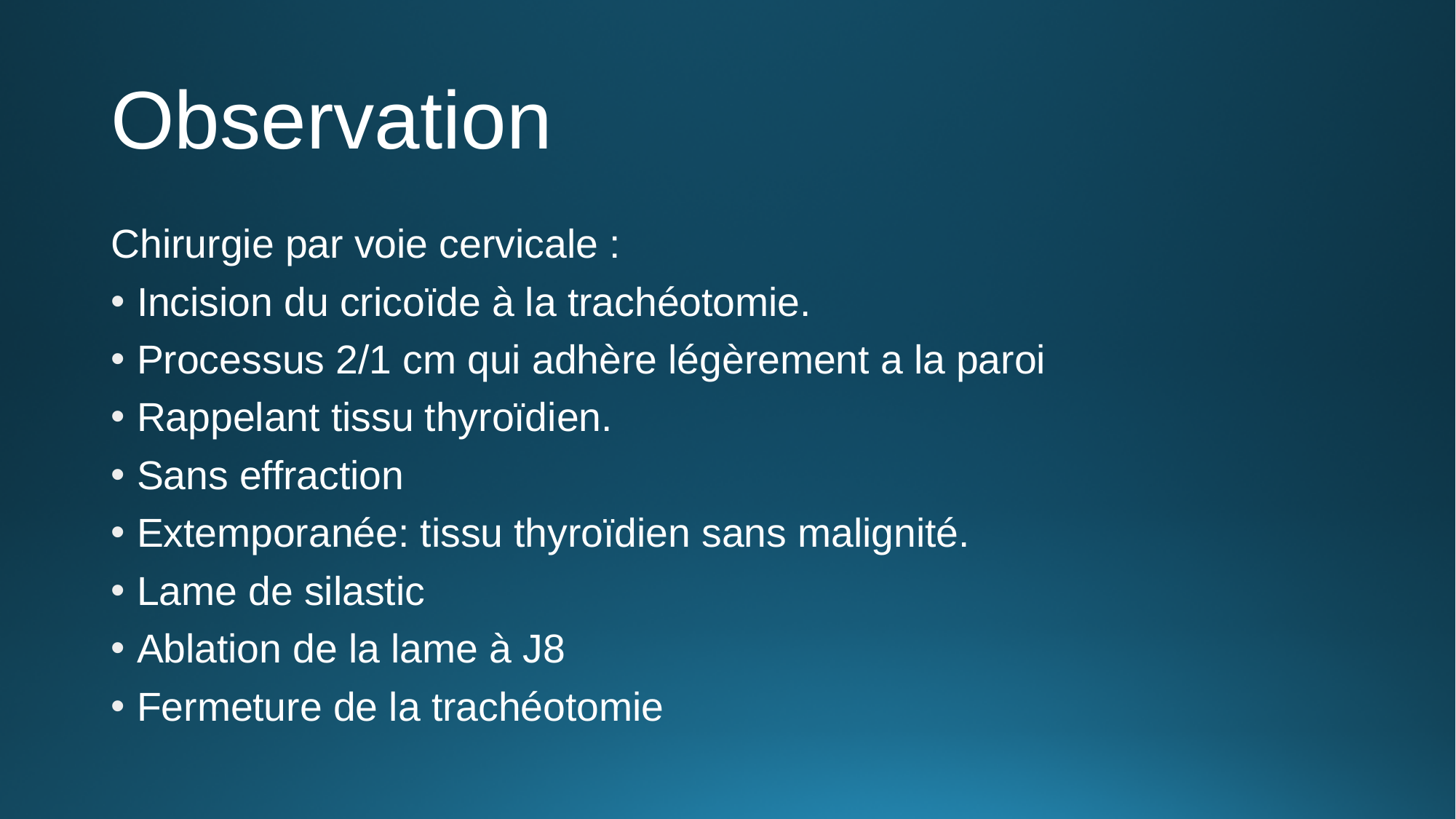

# Observation
Chirurgie par voie cervicale :
Incision du cricoïde à la trachéotomie.
Processus 2/1 cm qui adhère légèrement a la paroi
Rappelant tissu thyroïdien.
Sans effraction
Extemporanée: tissu thyroïdien sans malignité.
Lame de silastic
Ablation de la lame à J8
Fermeture de la trachéotomie